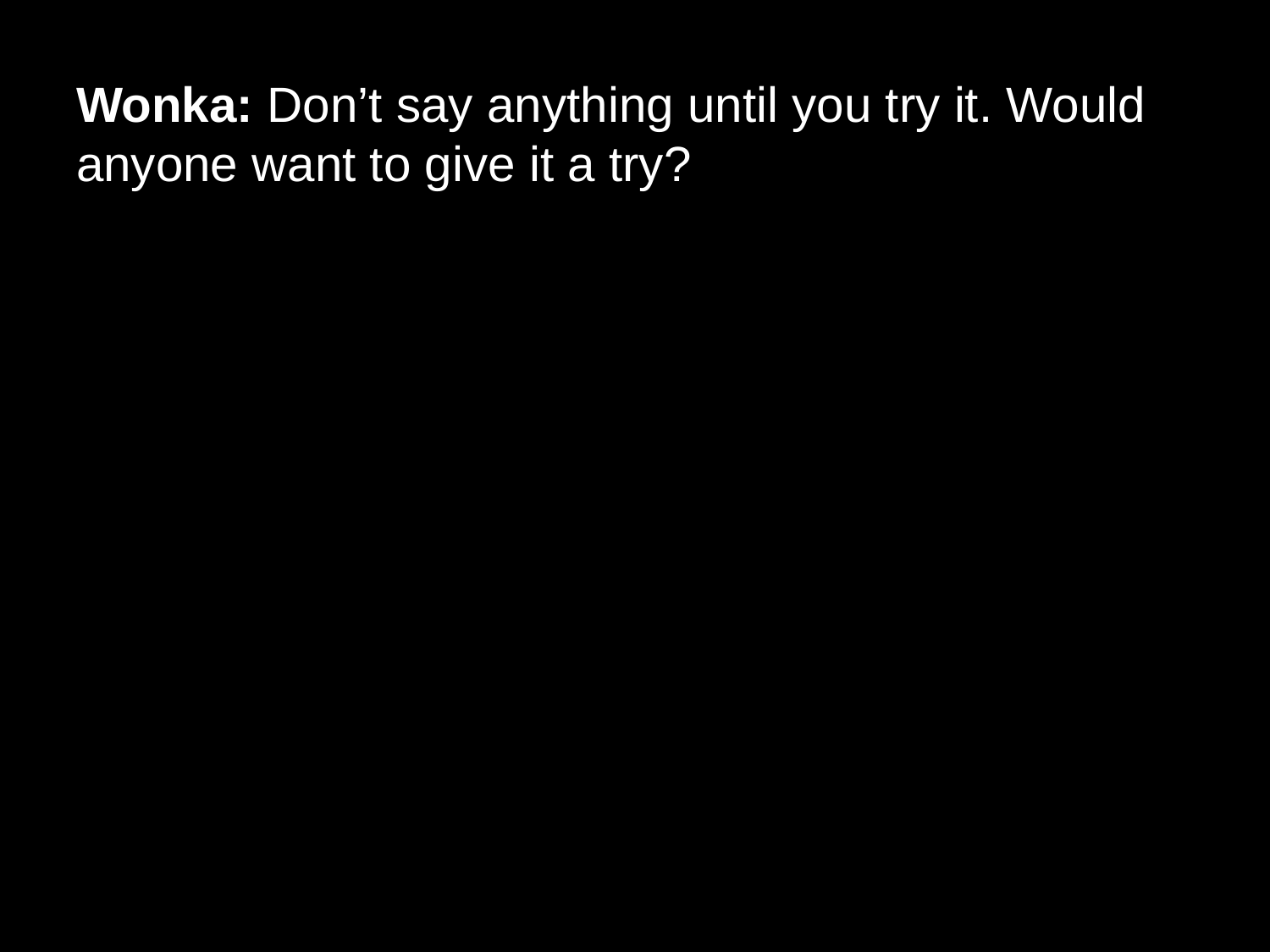

# Wonka: Don’t say anything until you try it. Would anyone want to give it a try?